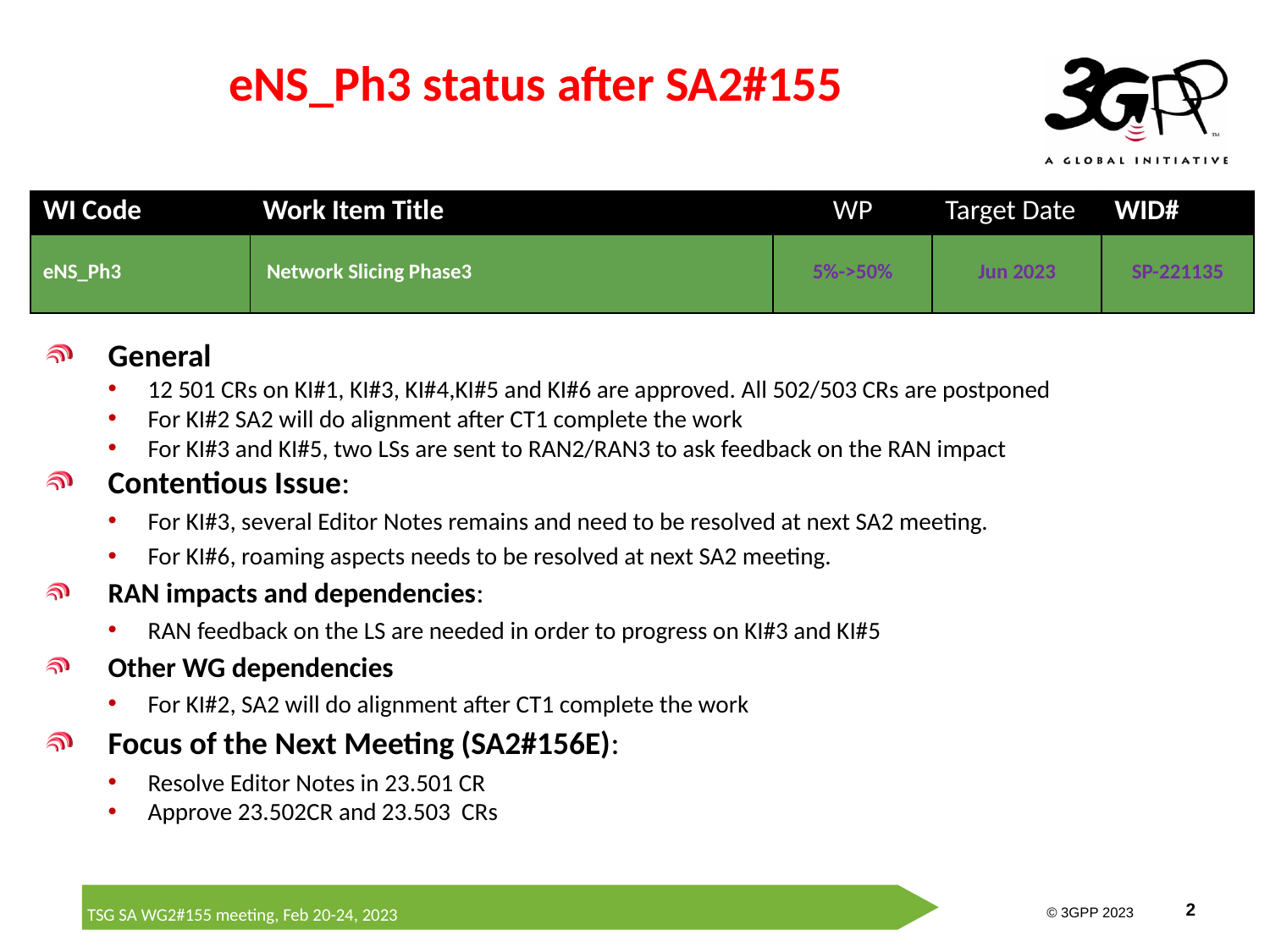

# eNS_Ph3 status after SA2#155
| WI Code | Work Item Title | WP | Target Date | WID# |
| --- | --- | --- | --- | --- |
| eNS\_Ph3 | Network Slicing Phase3 | 5%->50% | Jun 2023 | SP-221135 |
General
12 501 CRs on KI#1, KI#3, KI#4,KI#5 and KI#6 are approved. All 502/503 CRs are postponed
For KI#2 SA2 will do alignment after CT1 complete the work
For KI#3 and KI#5, two LSs are sent to RAN2/RAN3 to ask feedback on the RAN impact
Contentious Issue:
For KI#3, several Editor Notes remains and need to be resolved at next SA2 meeting.
For KI#6, roaming aspects needs to be resolved at next SA2 meeting.
RAN impacts and dependencies:
RAN feedback on the LS are needed in order to progress on KI#3 and KI#5
Other WG dependencies
For KI#2, SA2 will do alignment after CT1 complete the work
Focus of the Next Meeting (SA2#156E):
Resolve Editor Notes in 23.501 CR
Approve 23.502CR and 23.503  CRs